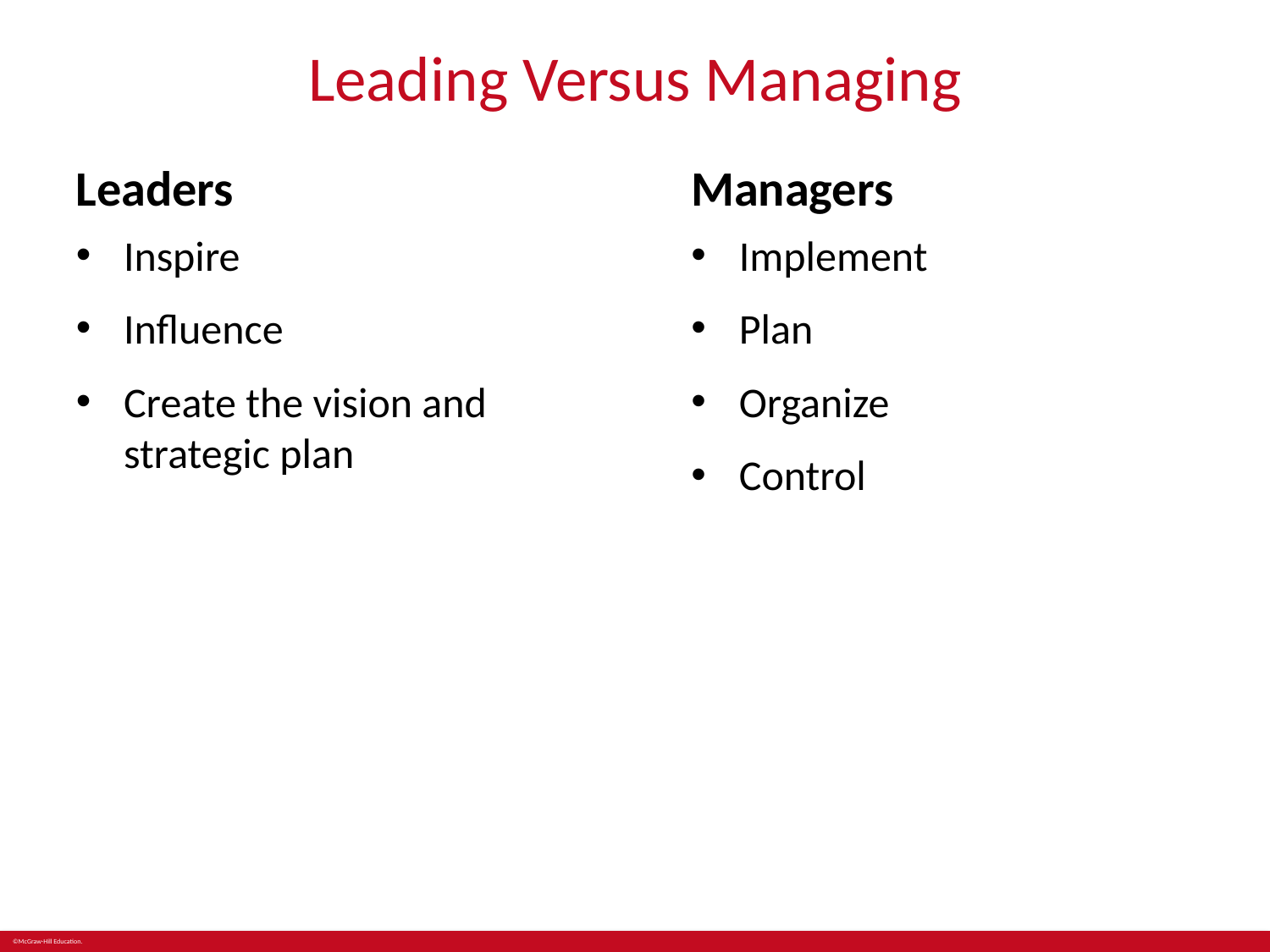

# Leading Versus Managing
Leaders
Managers
Inspire
Influence
Create the vision and strategic plan
Implement
Plan
Organize
Control